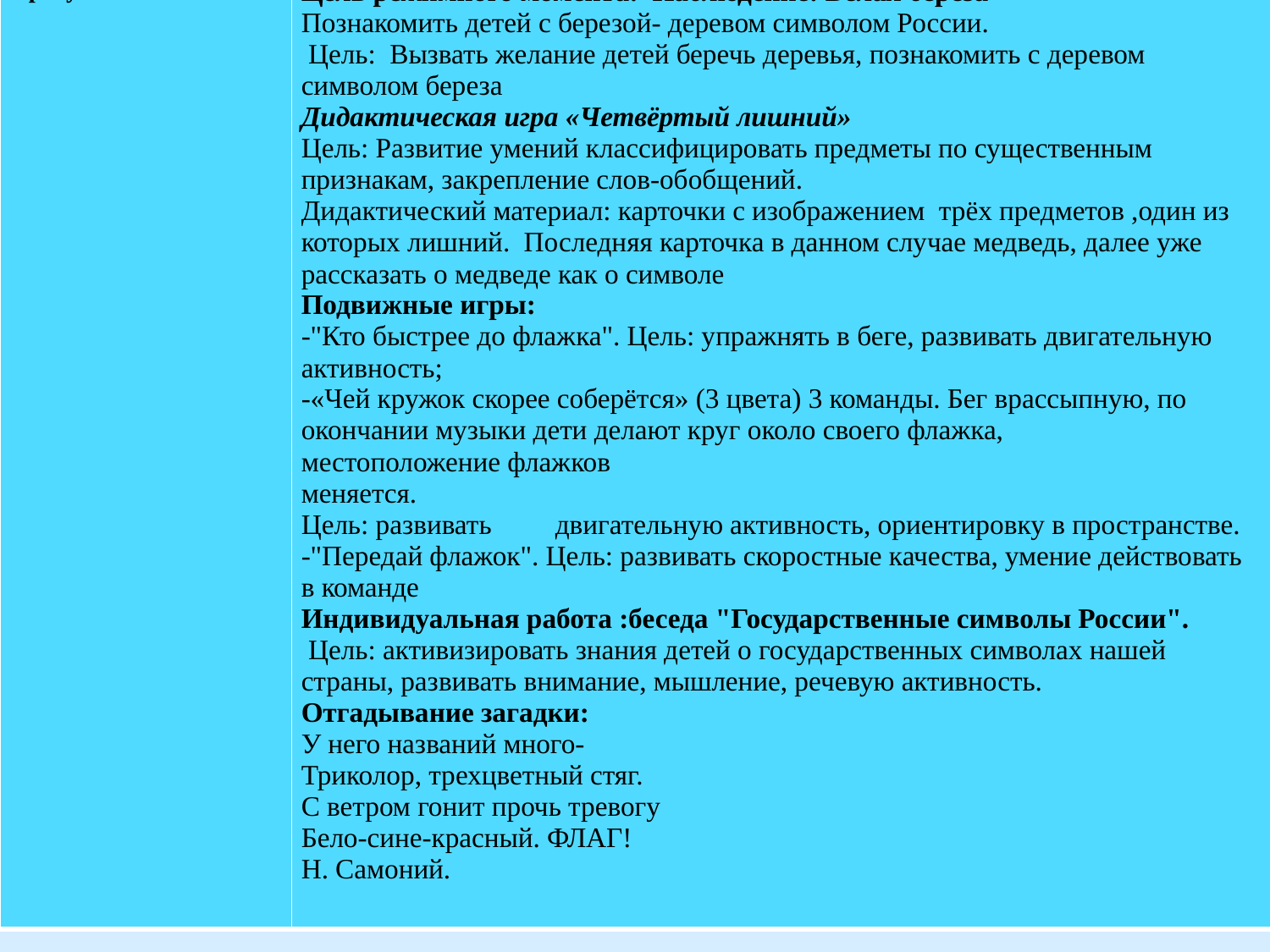

| Прогулка | Цель режимного момента: Наблюдение: Белая берёза Познакомить детей с березой- деревом символом России. Цель: Вызвать желание детей беречь деревья, познакомить с деревом символом береза Дидактическая игра «Четвёртый лишний» Цель: Развитие умений классифицировать предметы по существенным признакам, закрепление слов-обобщений. Дидактический материал: карточки с изображением трёх предметов ,один из которых лишний. Последняя карточка в данном случае медведь, далее уже рассказать о медведе как о символе Подвижные игры: -"Кто быстрее до флажка". Цель: упражнять в беге, развивать двигательную активность; -«Чей кружок скорее соберётся» (3 цвета) 3 команды. Бег врассыпную, по окончании музыки дети делают круг около своего флажка, местоположение флажков меняется. Цель: развивать двигательную активность, ориентировку в пространстве. -"Передай флажок". Цель: развивать скоростные качества, умение действовать в команде Индивидуальная работа :беседа "Государственные символы России".  Цель: активизировать знания детей о государственных символах нашей страны, развивать внимание, мышление, речевую активность. Отгадывание загадки: У него названий много- Триколор, трехцветный стяг. С ветром гонит прочь тревогу Бело-сине-красный. ФЛАГ! Н. Самоний. |
| --- | --- |